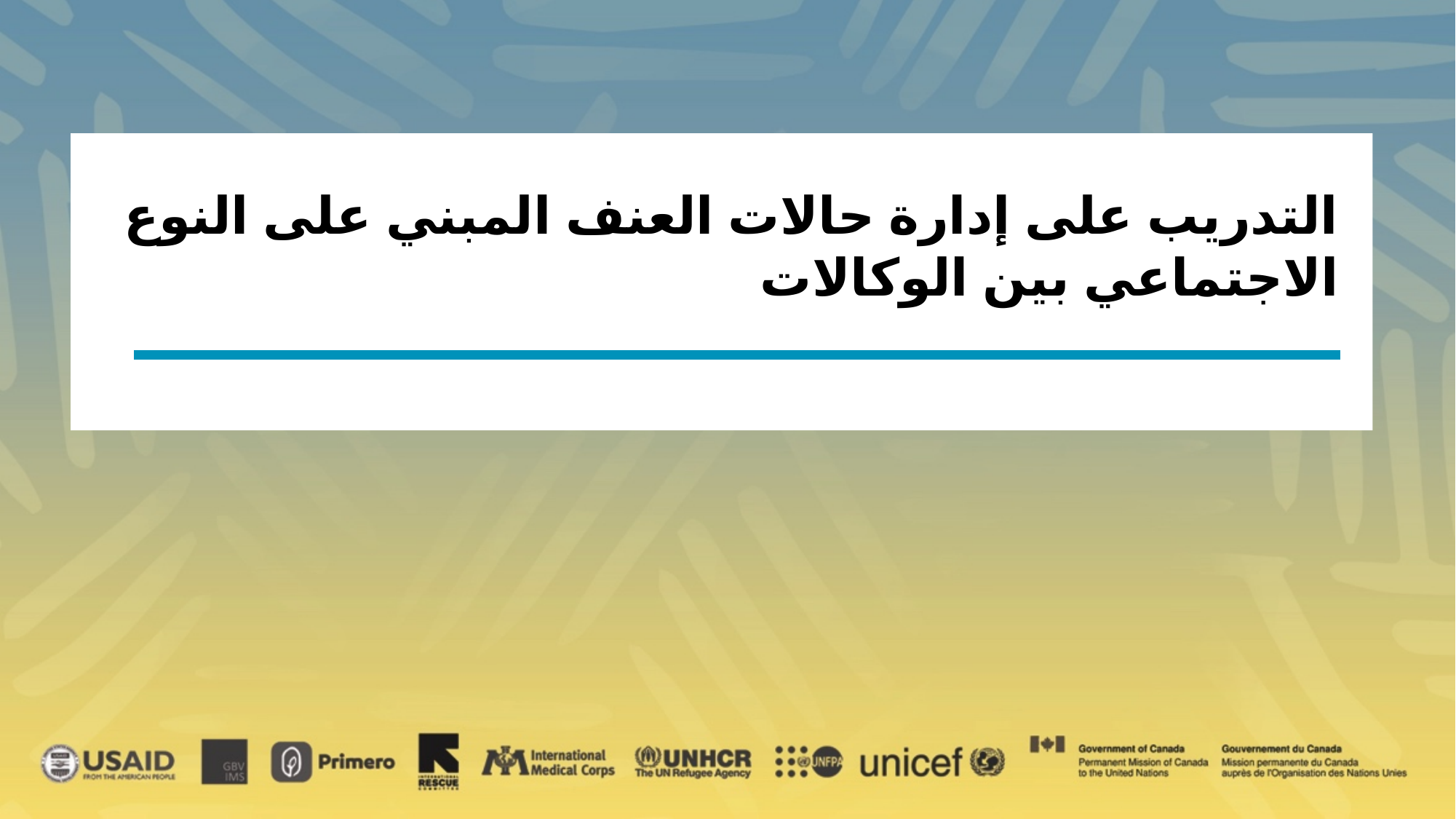

التدريب على إدارة حالات العنف المبني على النوع الاجتماعي بين الوكالات